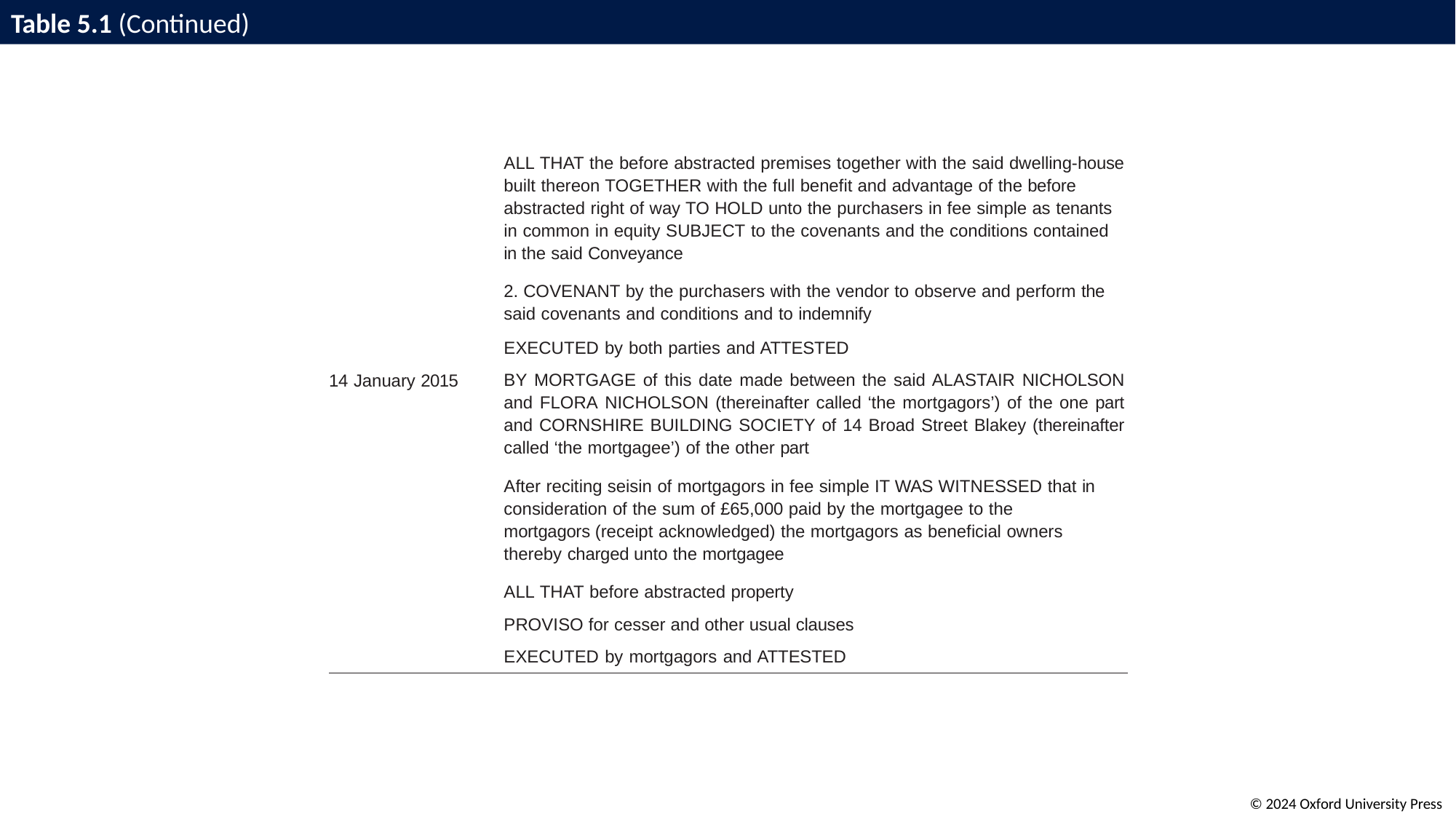

# Table 5.1 (Continued)
|  | ALL THAT the before abstracted premises together with the said dwelling-house built thereon TOGETHER with the full benefit and advantage of the before abstracted right of way TO HOLD unto the purchasers in fee simple as tenants in common in equity SUBJECT to the covenants and the conditions contained in the said Conveyance |
| --- | --- |
|  | 2. COVENANT by the purchasers with the vendor to observe and perform the said covenants and conditions and to indemnify |
|  | EXECUTED by both parties and ATTESTED |
| 14 January 2015 | BY MORTGAGE of this date made between the said ALASTAIR NICHOLSON and FLORA NICHOLSON (thereinafter called ‘the mortgagors’) of the one part and CORNSHIRE BUILDING SOCIETY of 14 Broad Street Blakey (thereinafter called ‘the mortgagee’) of the other part |
|  | After reciting seisin of mortgagors in fee simple IT WAS WITNESSED that in consideration of the sum of £65,000 paid by the mortgagee to the mortgagors (receipt acknowledged) the mortgagors as beneficial owners thereby charged unto the mortgagee |
|  | ALL THAT before abstracted property |
|  | PROVISO for cesser and other usual clauses |
|  | EXECUTED by mortgagors and ATTESTED |